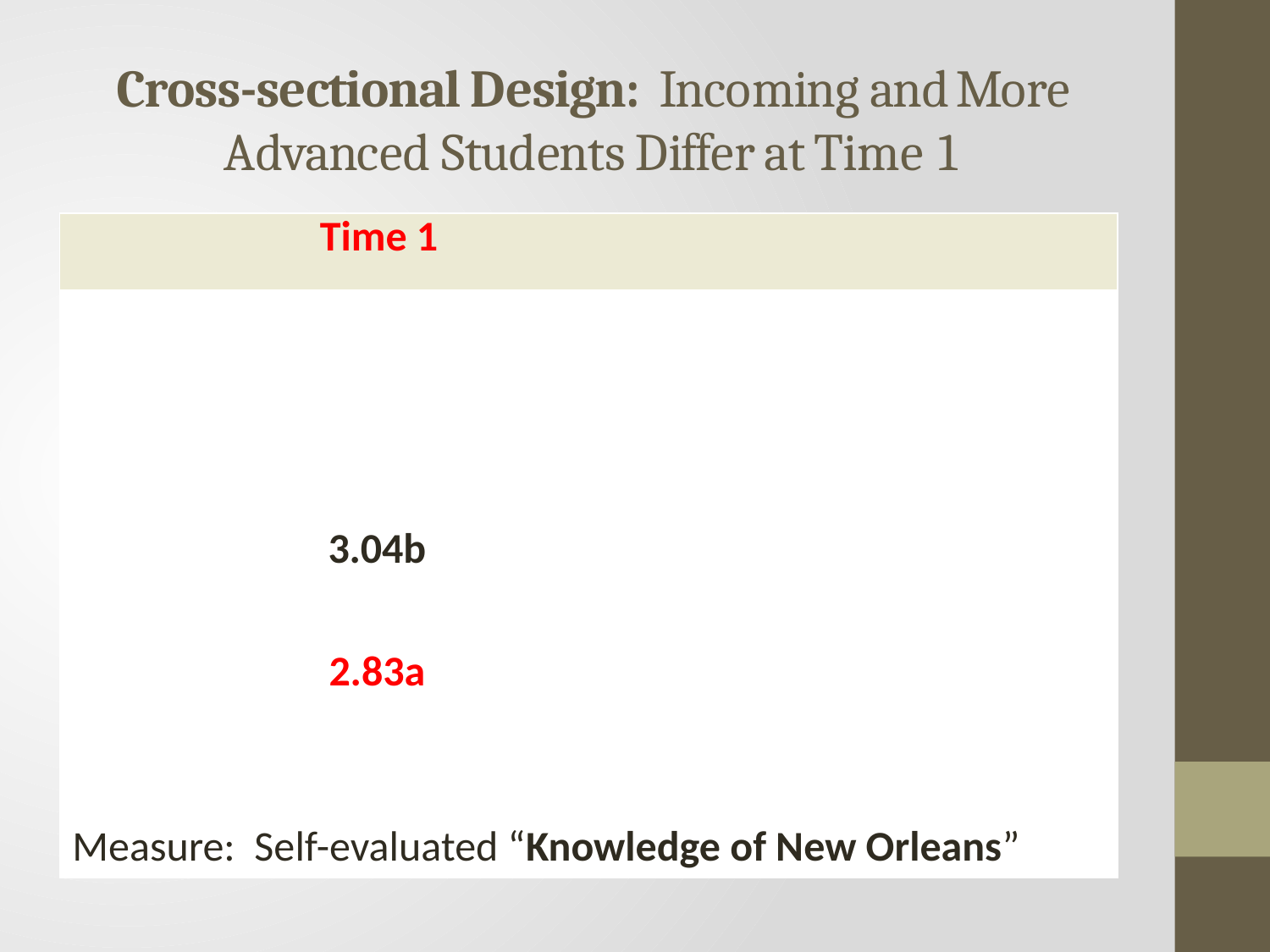

# Cross-sectional Design:  Incoming and More Advanced Students Differ at Time 1
| Time 1 |  |  |  |  |
| --- | --- | --- | --- | --- |
|  |  |  |  |  |
|  |  |  |  |  |
|  |  |  |  |  |
|  |  |  |  |  |
|  | 3.04b |  |  |  |
|  |  |  |  |  |
|  | 2.83a |  |  |  |
| Measure: Self-evaluated “Knowledge of New Orleans” |  |  |  |  |